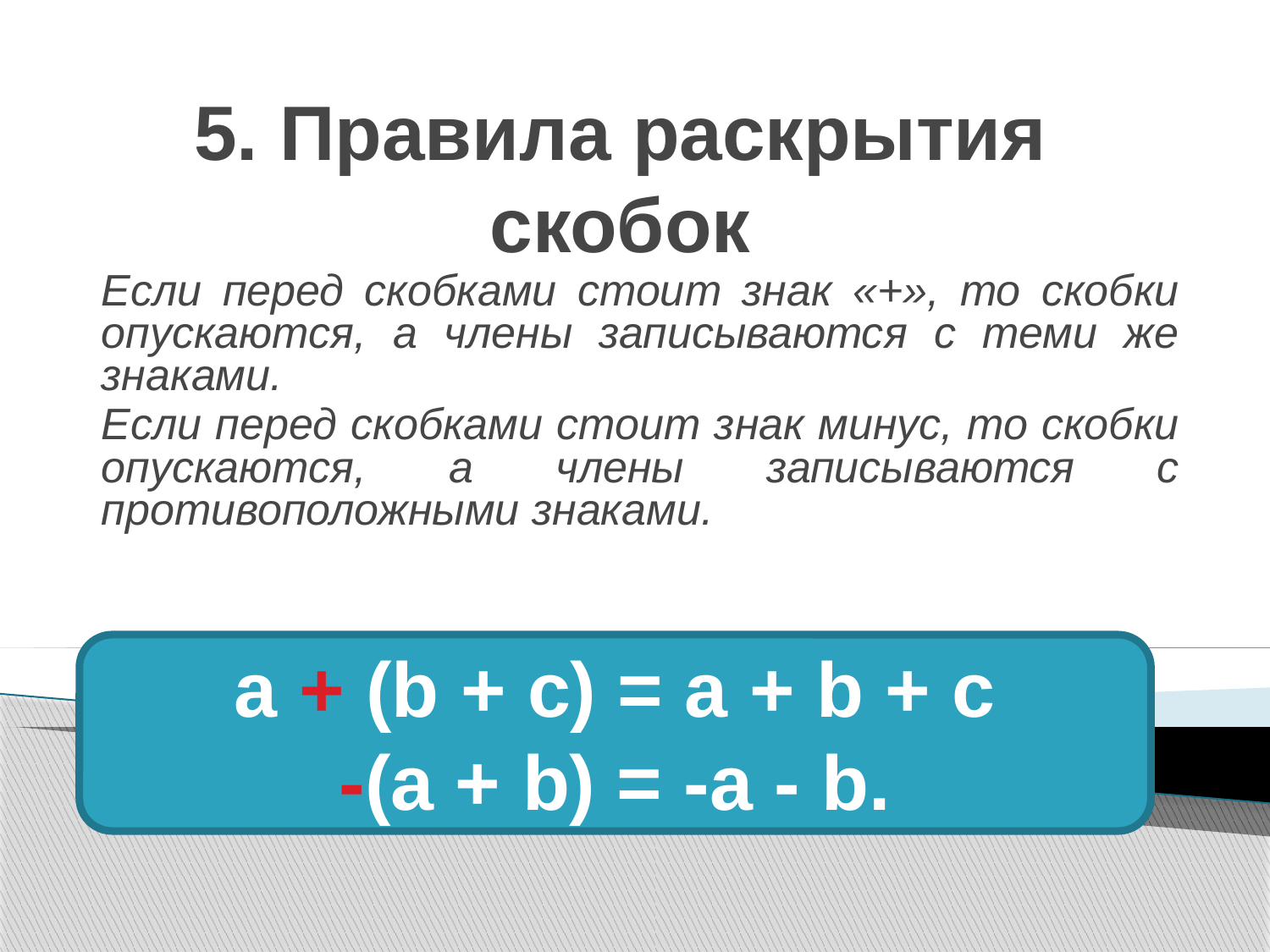

# 5. Правила раскрытия скобок
Если перед скобками стоит знак «+», то скобки опускаются, а члены записываются с теми же знаками.
Если перед скобками стоит знак минус, то скобки опускаются, а члены записываются с противоположными знаками.
а + (b + с) = а + b + с
-(а + b) = -a - b.